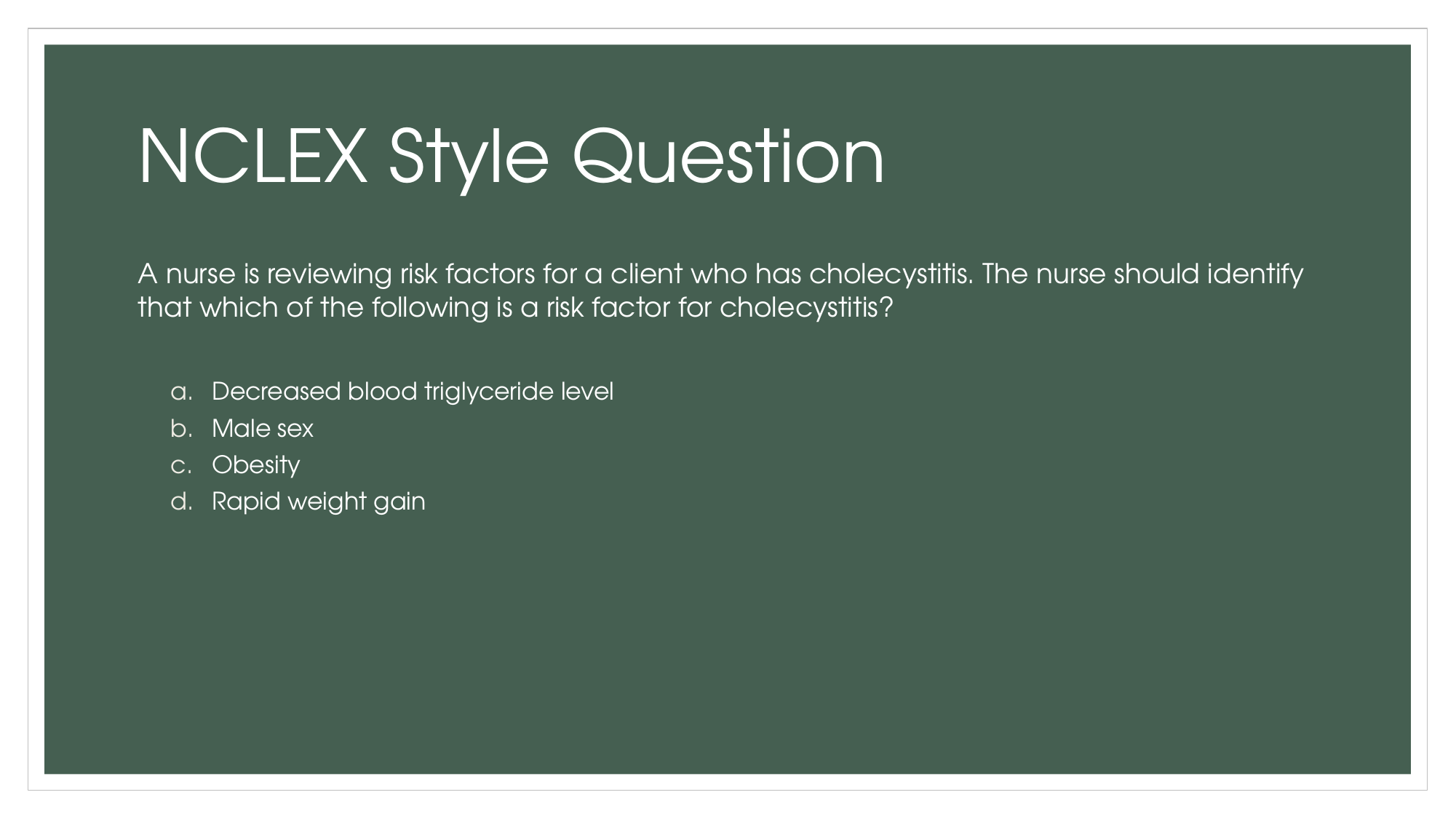

# NCLEX Style Question
A nurse is reviewing risk factors for a client who has cholecystitis. The nurse should identify that which of the following is a risk factor for cholecystitis?

Decreased blood triglyceride level
Male sex
Obesity
Rapid weight gain